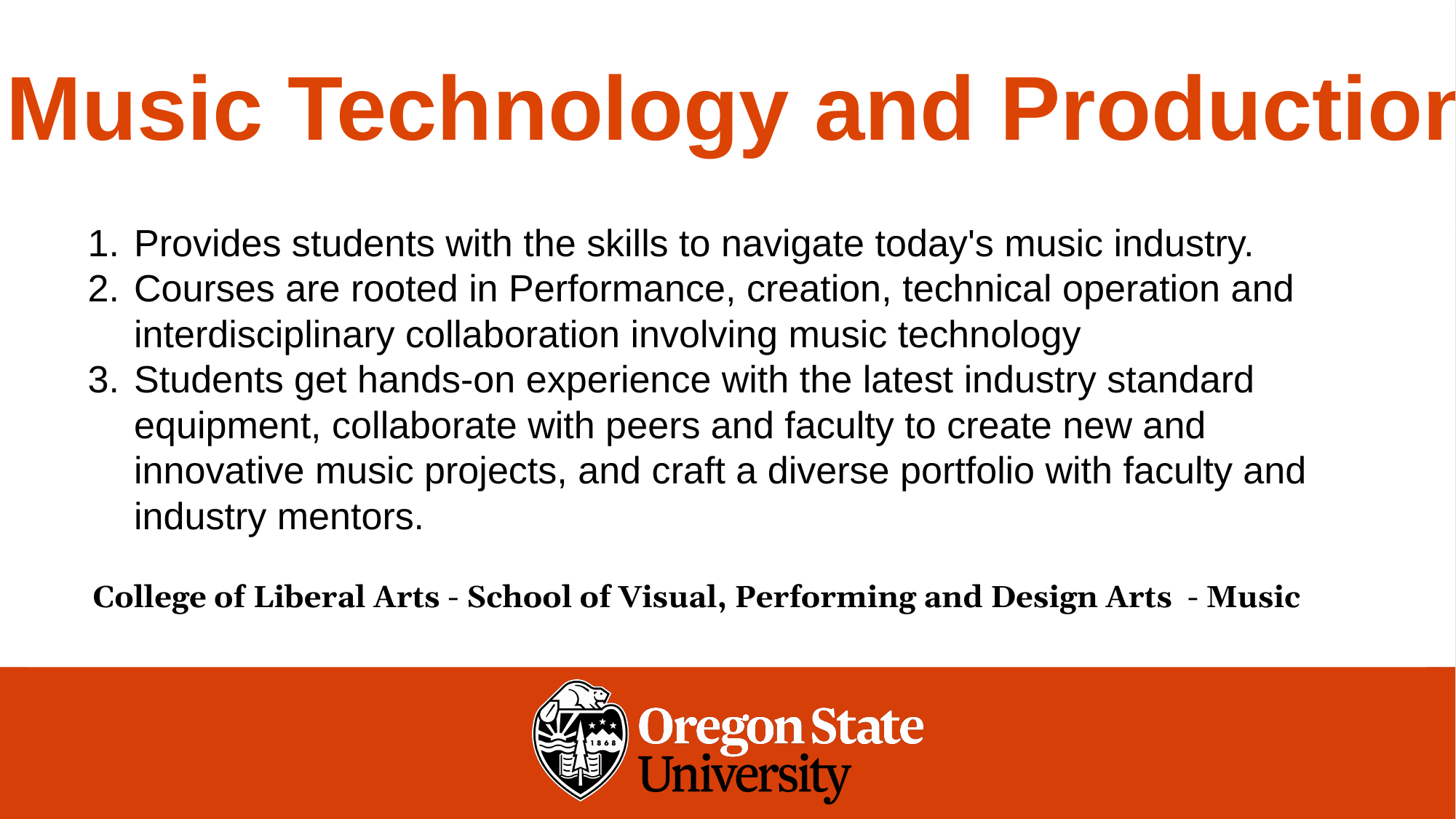

# Music Technology and Production
Provides students with the skills to navigate today's music industry.
Courses are rooted in Performance, creation, technical operation and interdisciplinary collaboration involving music technology
Students get hands-on experience with the latest industry standard equipment, collaborate with peers and faculty to create new and innovative music projects, and craft a diverse portfolio with faculty and industry mentors.
College of Liberal Arts - School of Visual, Performing and Design Arts  - Music